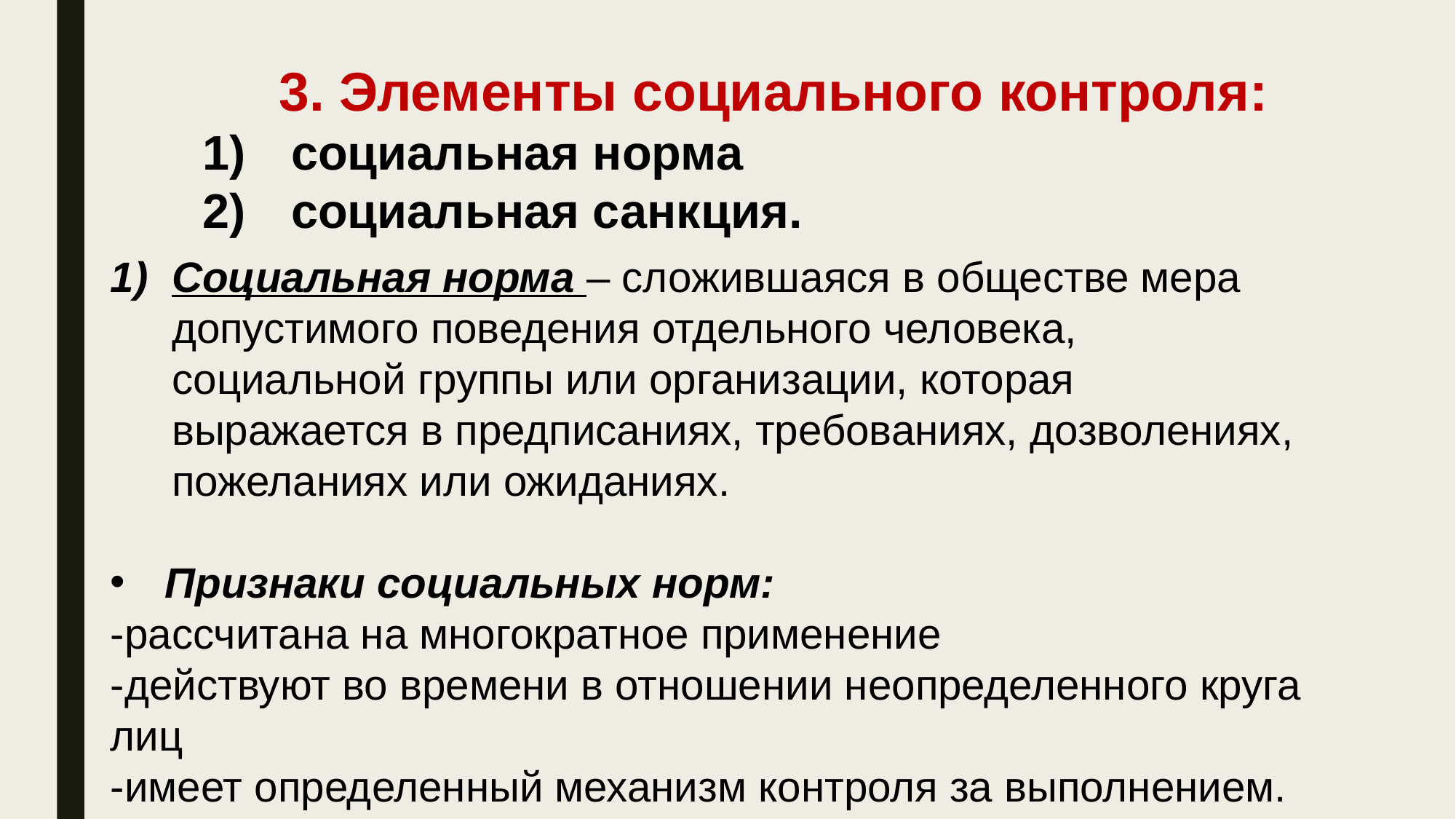

3. Элементы социального контроля:
социальная норма
социальная санкция.

Социальная норма – сложившаяся в обществе мера допустимого поведения отдельного человека, социальной группы или организации, которая выражается в предписаниях, требованиях, дозволениях, пожеланиях или ожиданиях.

Признаки социальных норм:
-рассчитана на многократное применение
-действуют во времени в отношении неопределенного круга лиц
-имеет определенный механизм контроля за выполнением.